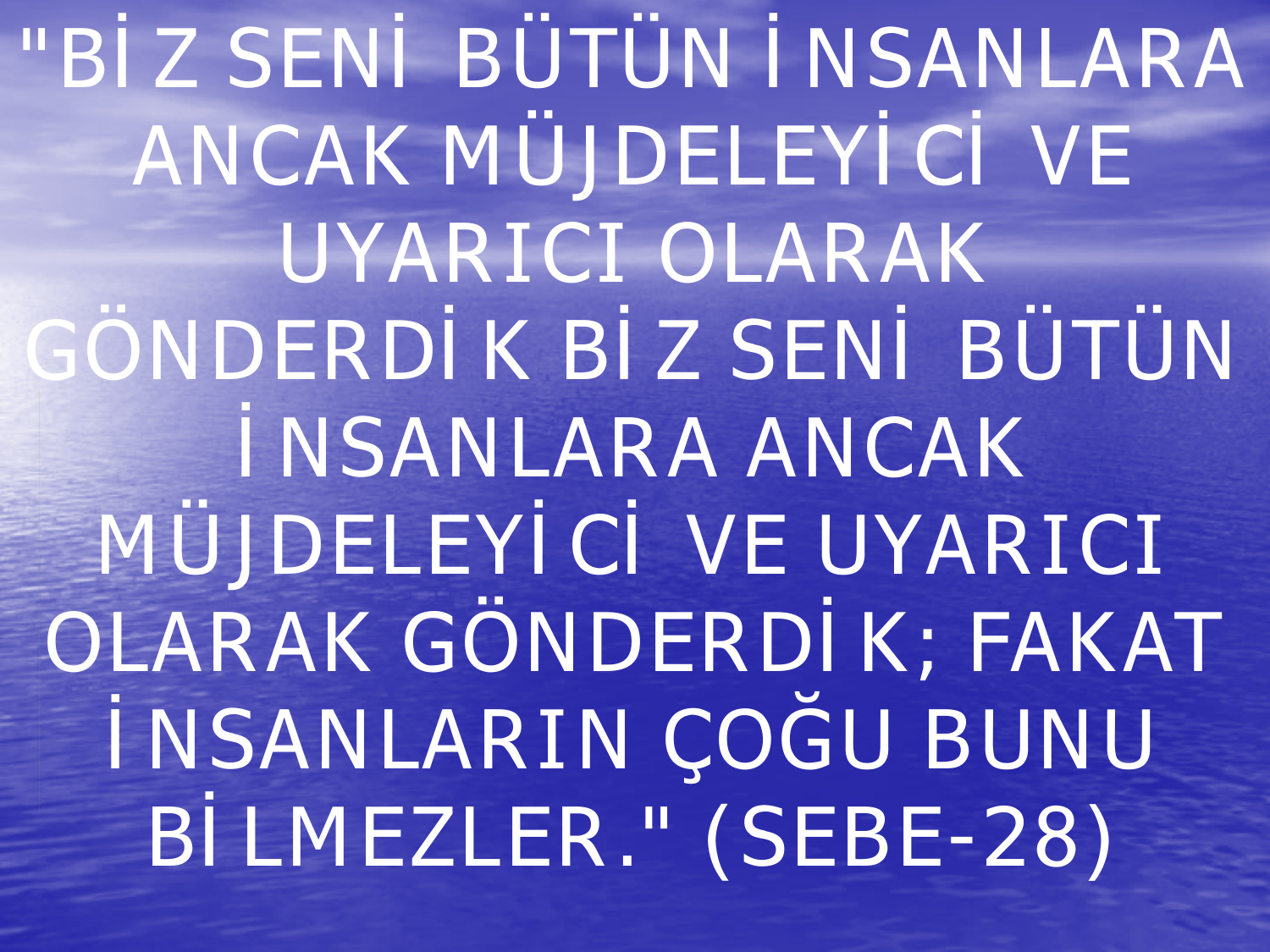

"BİZ SENİ BÜTÜN İNSANLARA ANCAK MÜJDELEYİCİ VE UYARICI OLARAK GÖNDERDİK BİZ SENİ BÜTÜN İNSANLARA ANCAK MÜJDELEYİCİ VE UYARICI OLARAK GÖNDERDİK; FAKAT İNSANLARIN ÇOĞU BUNU BİLMEZLER." (SEBE-28)
#